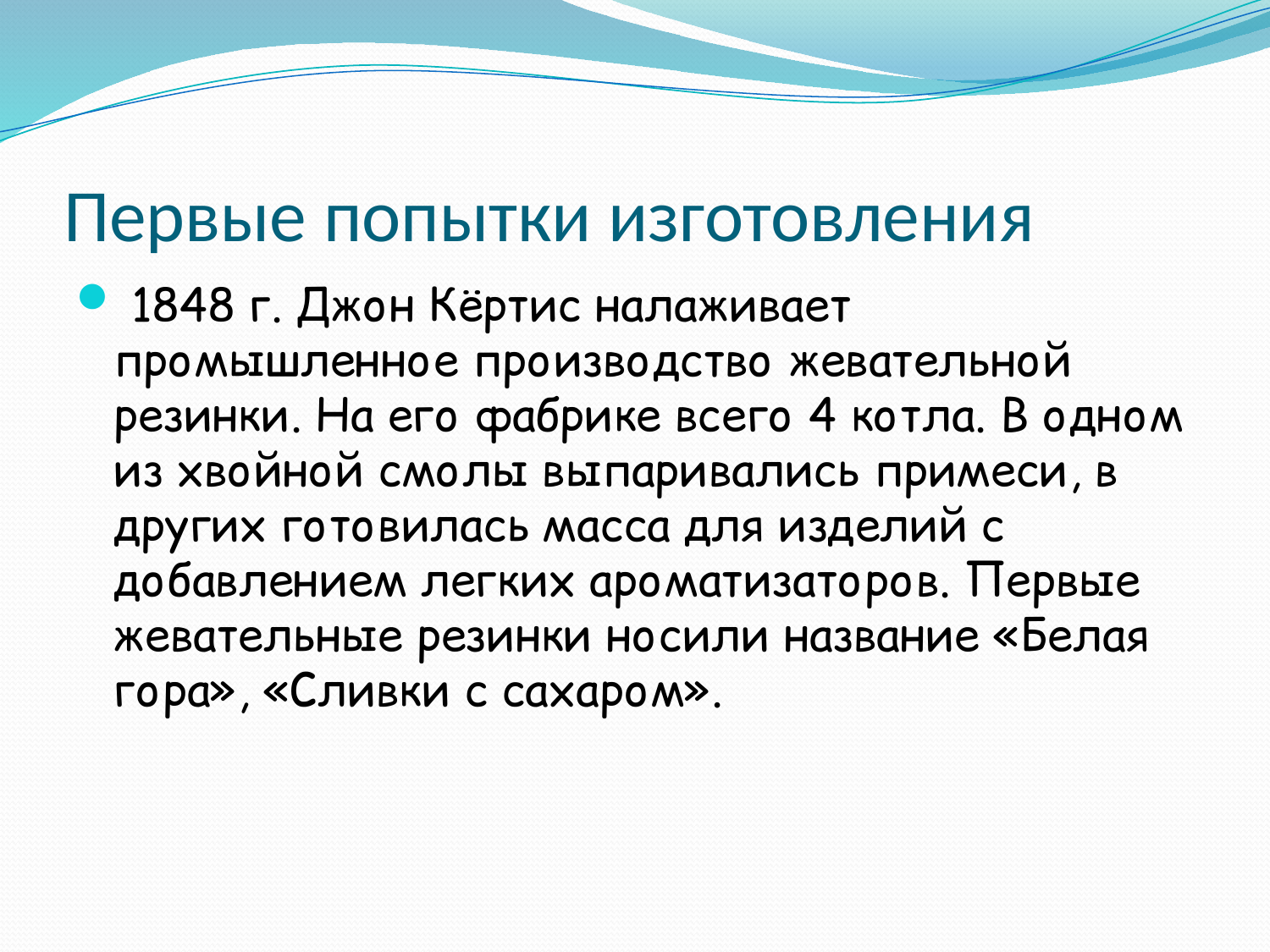

# Первые попытки изготовления
 1848 г. Джон Кёртис налаживает промышленное производство жевательной резинки. На его фабрике всего 4 котла. В одном из хвойной смолы выпаривались примеси, в других готовилась масса для изделий с добавлением легких ароматизаторов. Первые жевательные резинки носили название «Белая гора», «Сливки с сахаром».